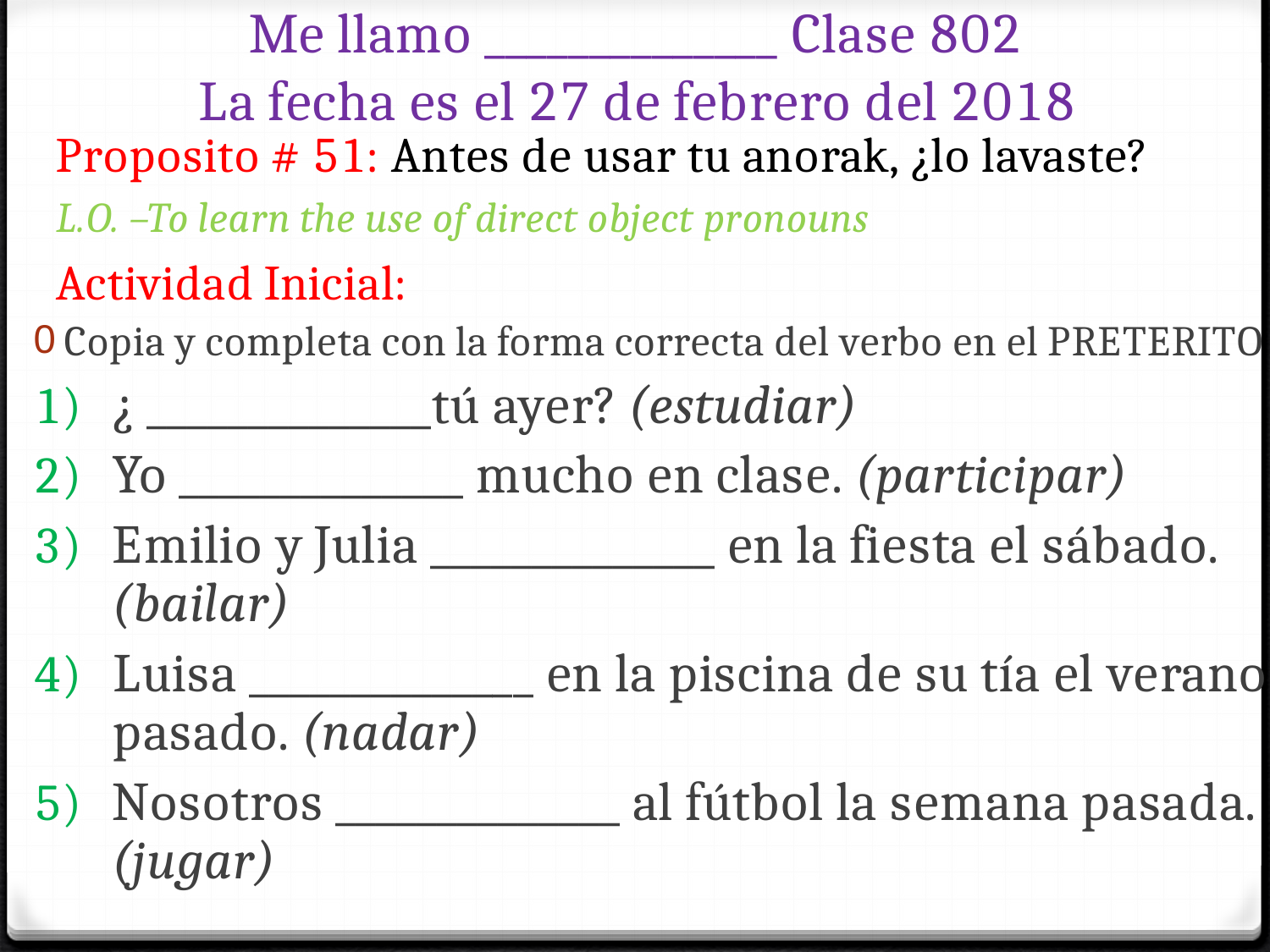

Me llamo ______________ Clase 802
La fecha es el 27 de febrero del 2018
Proposito # 51: Antes de usar tu anorak, ¿lo lavaste?
L.O. –To learn the use of direct object pronouns
Actividad Inicial:

Copia y completa con la forma correcta del verbo en el PRETERITO
¿ ______________tú ayer? (estudiar)
Yo ______________ mucho en clase. (participar)
Emilio y Julia ______________ en la fiesta el sábado. (bailar)
Luisa ______________ en la piscina de su tía el verano pasado. (nadar)
Nosotros ______________ al fútbol la semana pasada. (jugar)